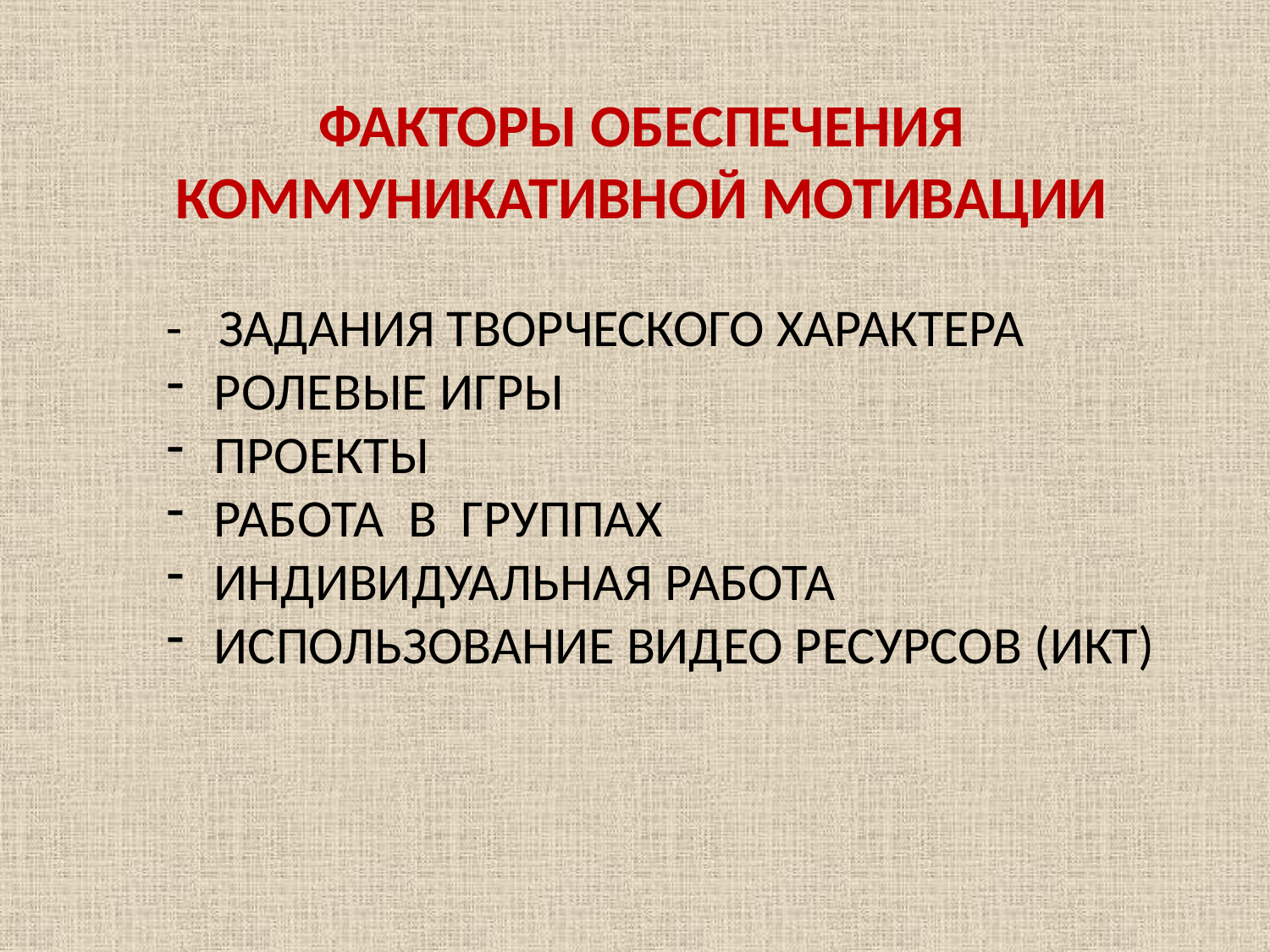

# ФАКТОРЫ ОБЕСПЕЧЕНИЯ КОММУНИКАТИВНОЙ МОТИВАЦИИ
-   ЗАДАНИЯ ТВОРЧЕСКОГО ХАРАКТЕРА
РОЛЕВЫЕ ИГРЫ
ПРОЕКТЫ
РАБОТА  В  ГРУППАХ
ИНДИВИДУАЛЬНАЯ РАБОТА
ИСПОЛЬЗОВАНИЕ ВИДЕО РЕСУРСОВ (ИКТ)